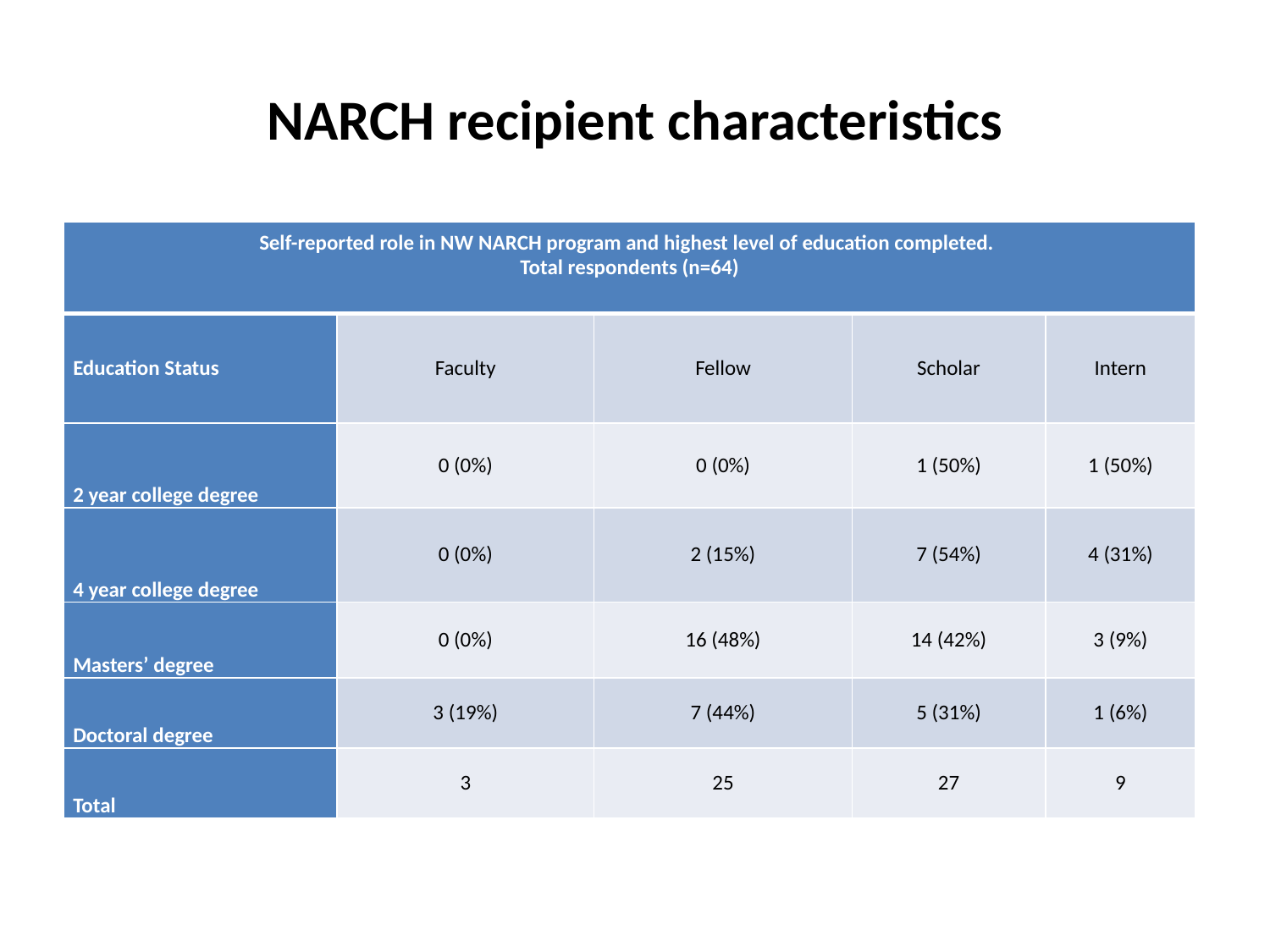

# NARCH recipient characteristics
| Self-reported role in NW NARCH program and highest level of education completed. Total respondents (n=64) |  |  |  |  |
| --- | --- | --- | --- | --- |
| Education Status | Faculty | Fellow | Scholar | Intern |
| 2 year college degree | 0 (0%) | 0 (0%) | 1 (50%) | 1 (50%) |
| 4 year college degree | 0 (0%) | 2 (15%) | 7 (54%) | 4 (31%) |
| Masters’ degree | 0 (0%) | 16 (48%) | 14 (42%) | 3 (9%) |
| Doctoral degree | 3 (19%) | 7 (44%) | 5 (31%) | 1 (6%) |
| Total | 3 | 25 | 27 | 9 |